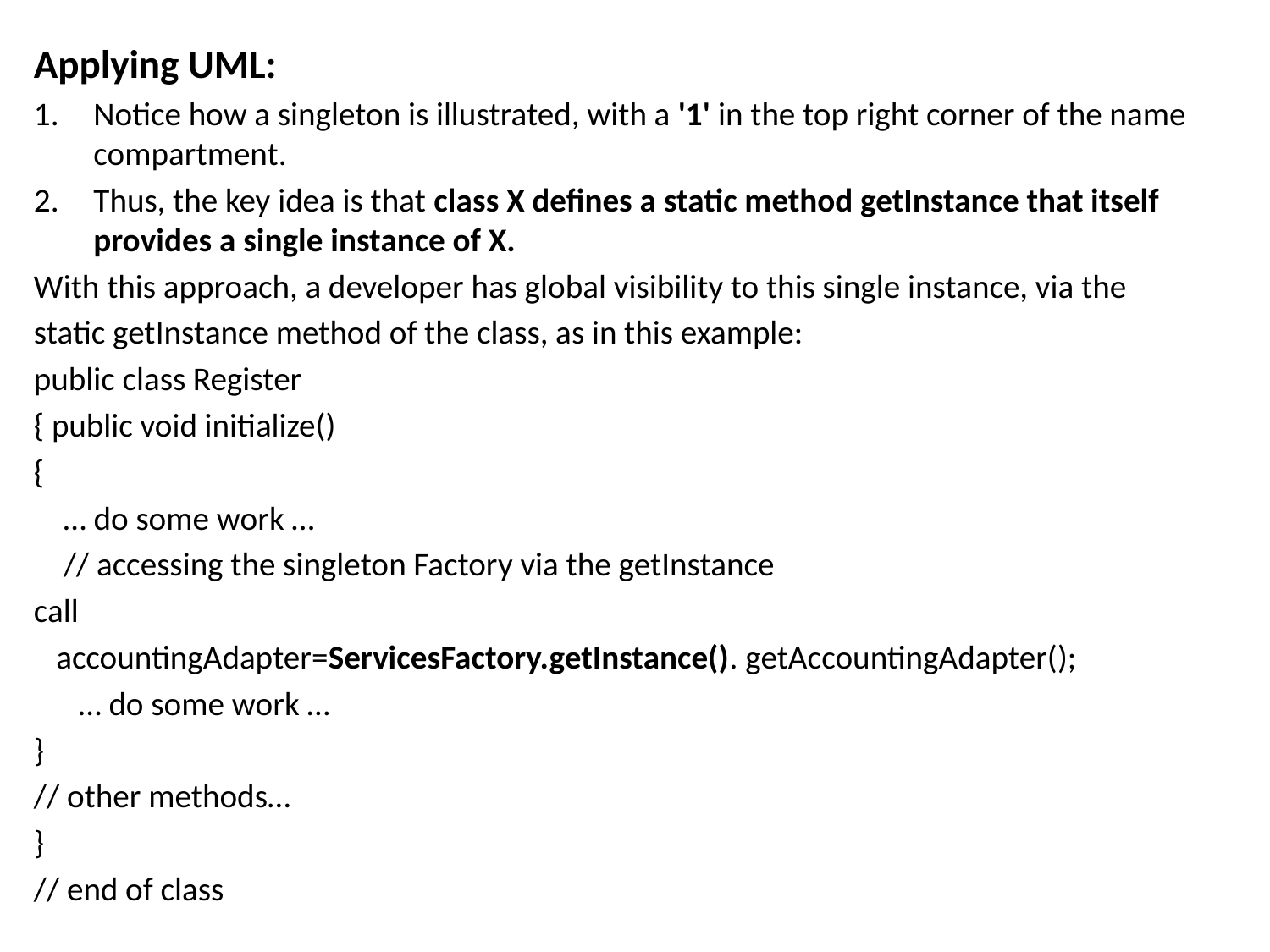

Applying UML:
Notice how a singleton is illustrated, with a '1' in the top right corner of the name compartment.
Thus, the key idea is that class X defines a static method getInstance that itself provides a single instance of X.
With this approach, a developer has global visibility to this single instance, via the
static getInstance method of the class, as in this example:
public class Register
{ public void initialize()
{
    … do some work …
    // accessing the singleton Factory via the getInstance
call
   accountingAdapter=ServicesFactory.getInstance(). getAccountingAdapter();
	… do some work …
}
// other methods…
}
// end of class